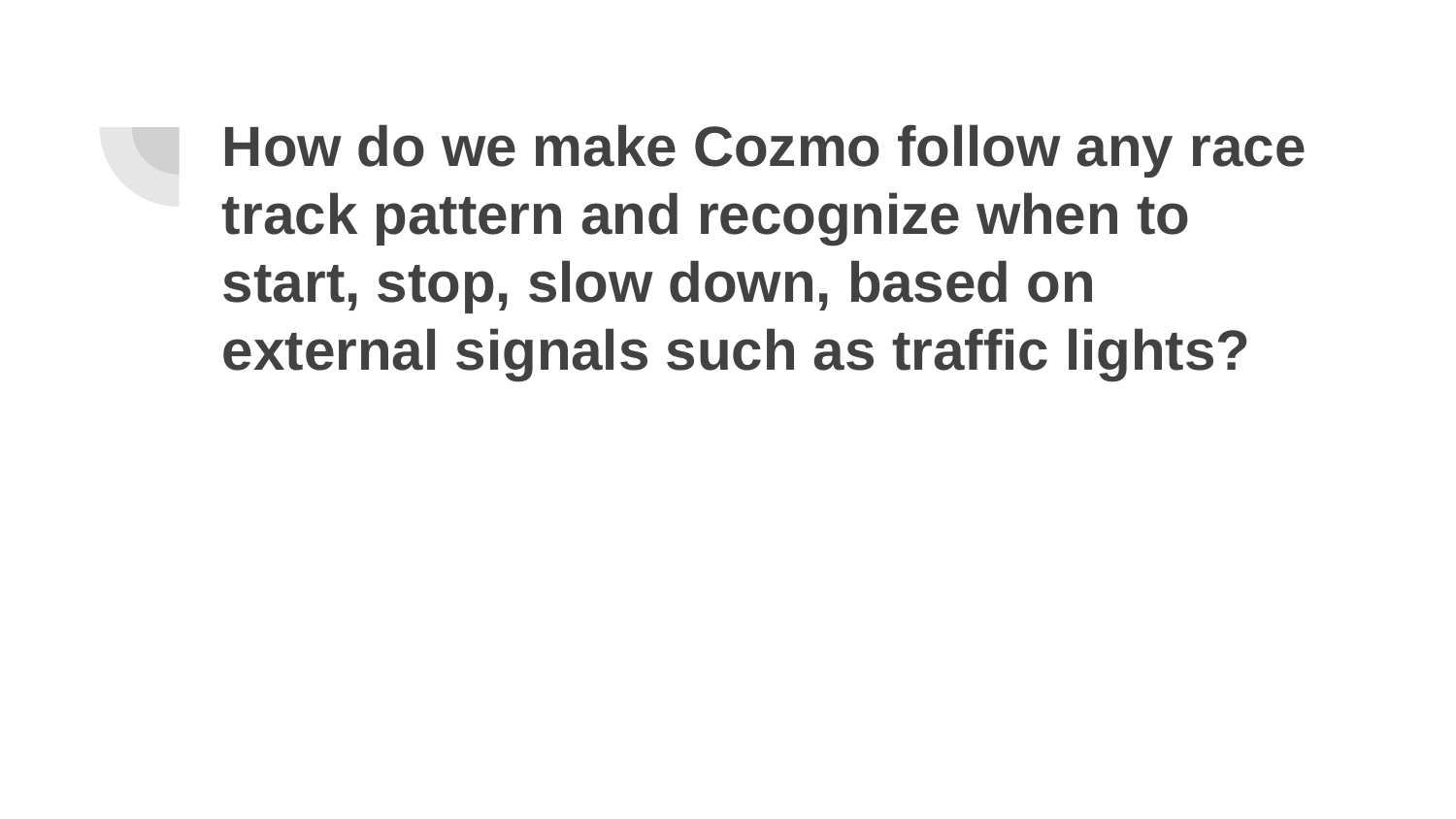

# How do we make Cozmo follow any race track pattern and recognize when to start, stop, slow down, based on external signals such as traffic lights?